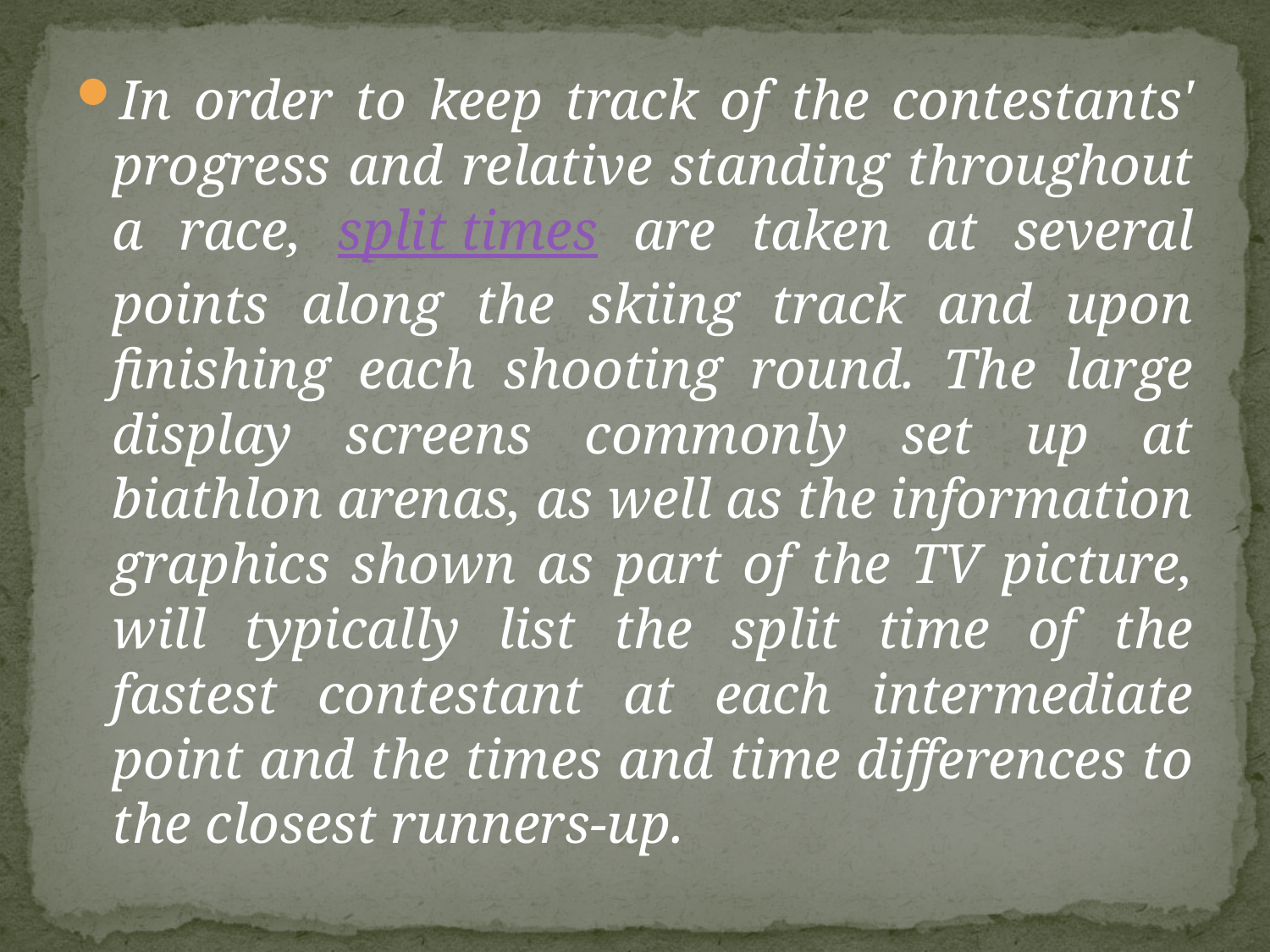

In order to keep track of the contestants' progress and relative standing throughout a race, split times are taken at several points along the skiing track and upon finishing each shooting round. The large display screens commonly set up at biathlon arenas, as well as the information graphics shown as part of the TV picture, will typically list the split time of the fastest contestant at each intermediate point and the times and time differences to the closest runners-up.